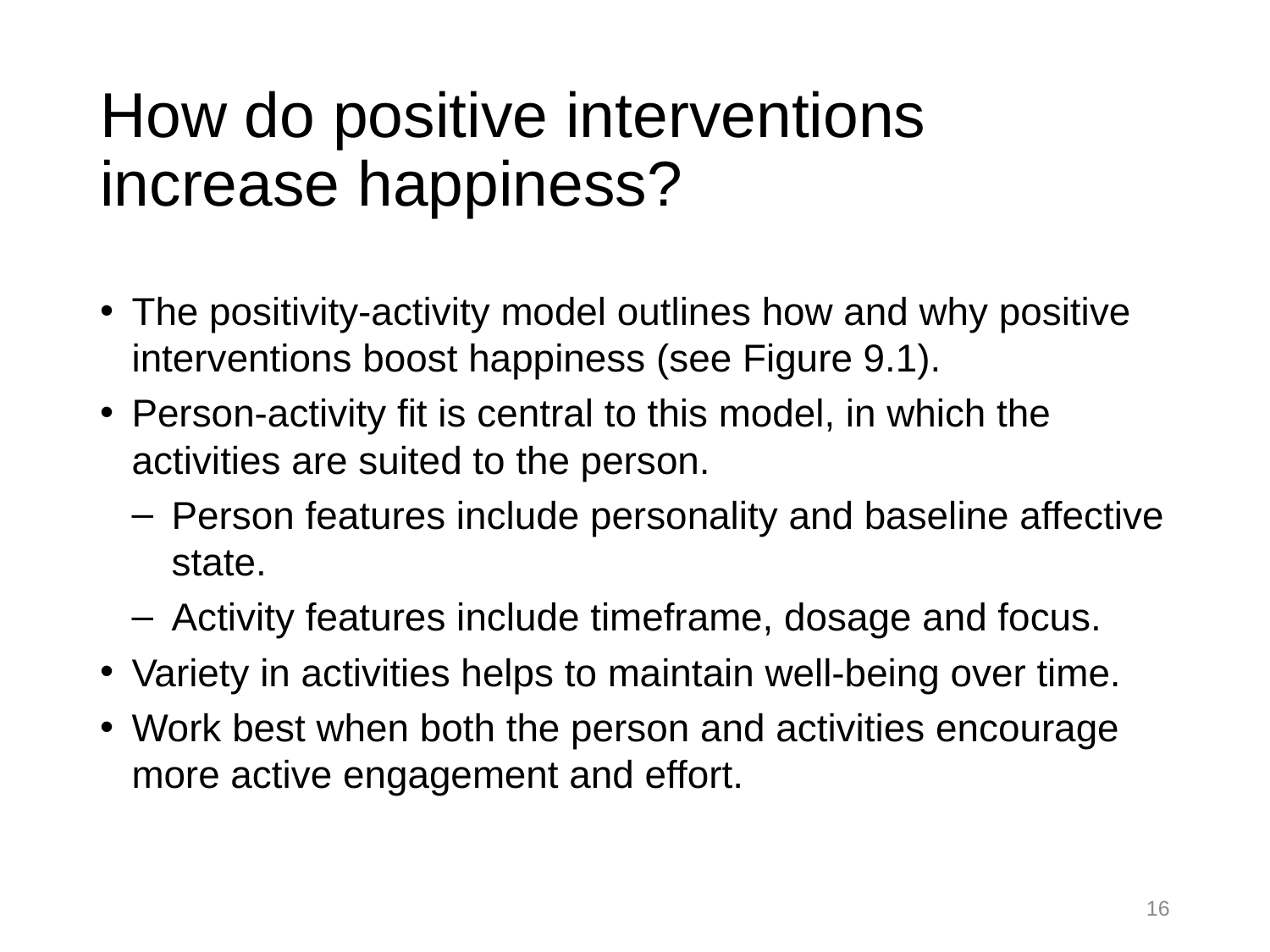

# How do positive interventions increase happiness?
The positivity-activity model outlines how and why positive interventions boost happiness (see Figure 9.1).
Person-activity fit is central to this model, in which the activities are suited to the person.
Person features include personality and baseline affective state.
Activity features include timeframe, dosage and focus.
Variety in activities helps to maintain well-being over time.
Work best when both the person and activities encourage more active engagement and effort.
16